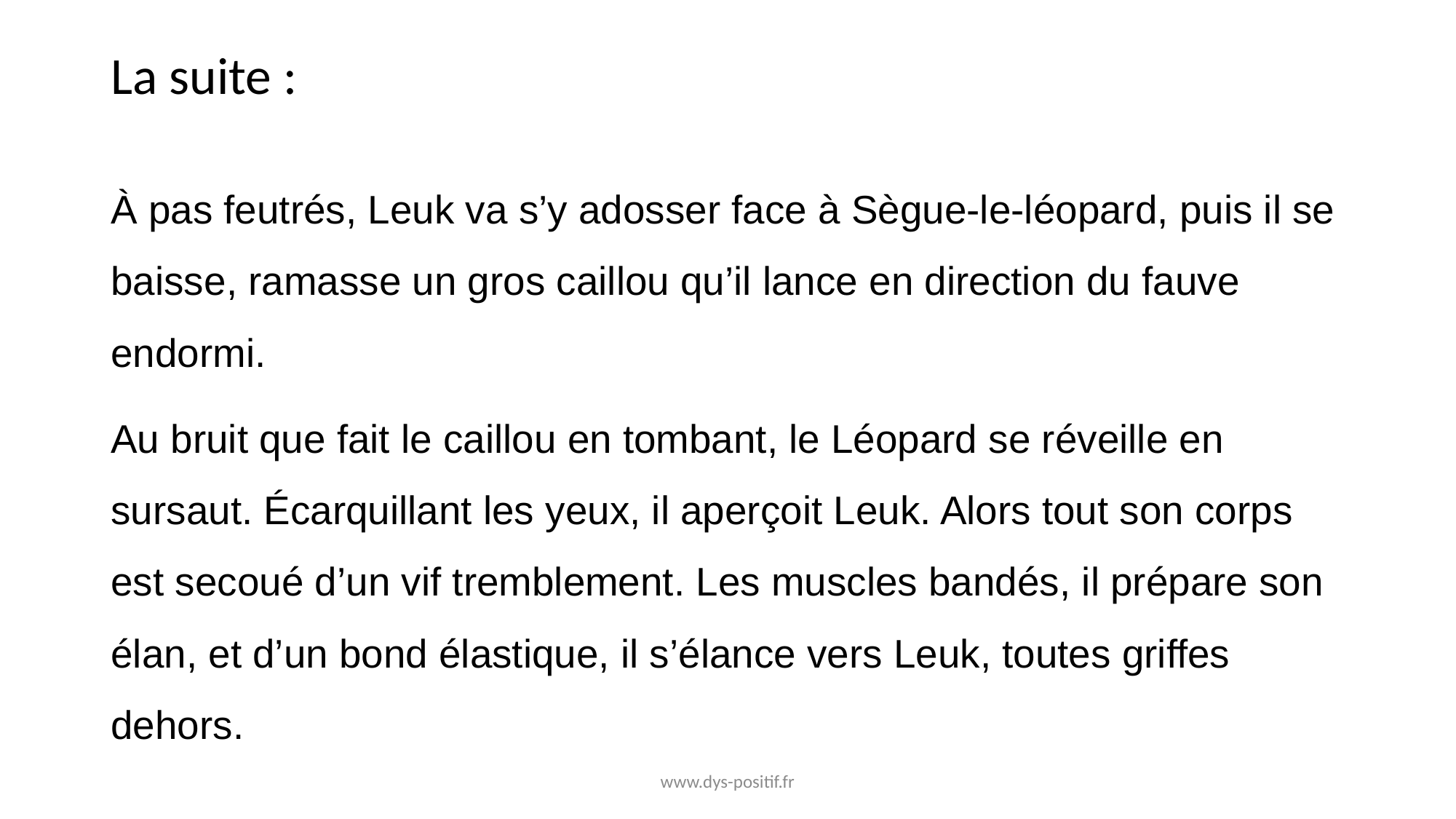

# La suite :
À pas feutrés, Leuk va s’y adosser face à Sègue-le-léopard, puis il se baisse, ramasse un gros caillou qu’il lance en direction du fauve endormi.
Au bruit que fait le caillou en tombant, le Léopard se réveille en sursaut. Écarquillant les yeux, il aperçoit Leuk. Alors tout son corps est secoué d’un vif tremblement. Les muscles bandés, il prépare son élan, et d’un bond élastique, il s’élance vers Leuk, toutes griffes dehors.

www.dys-positif.fr